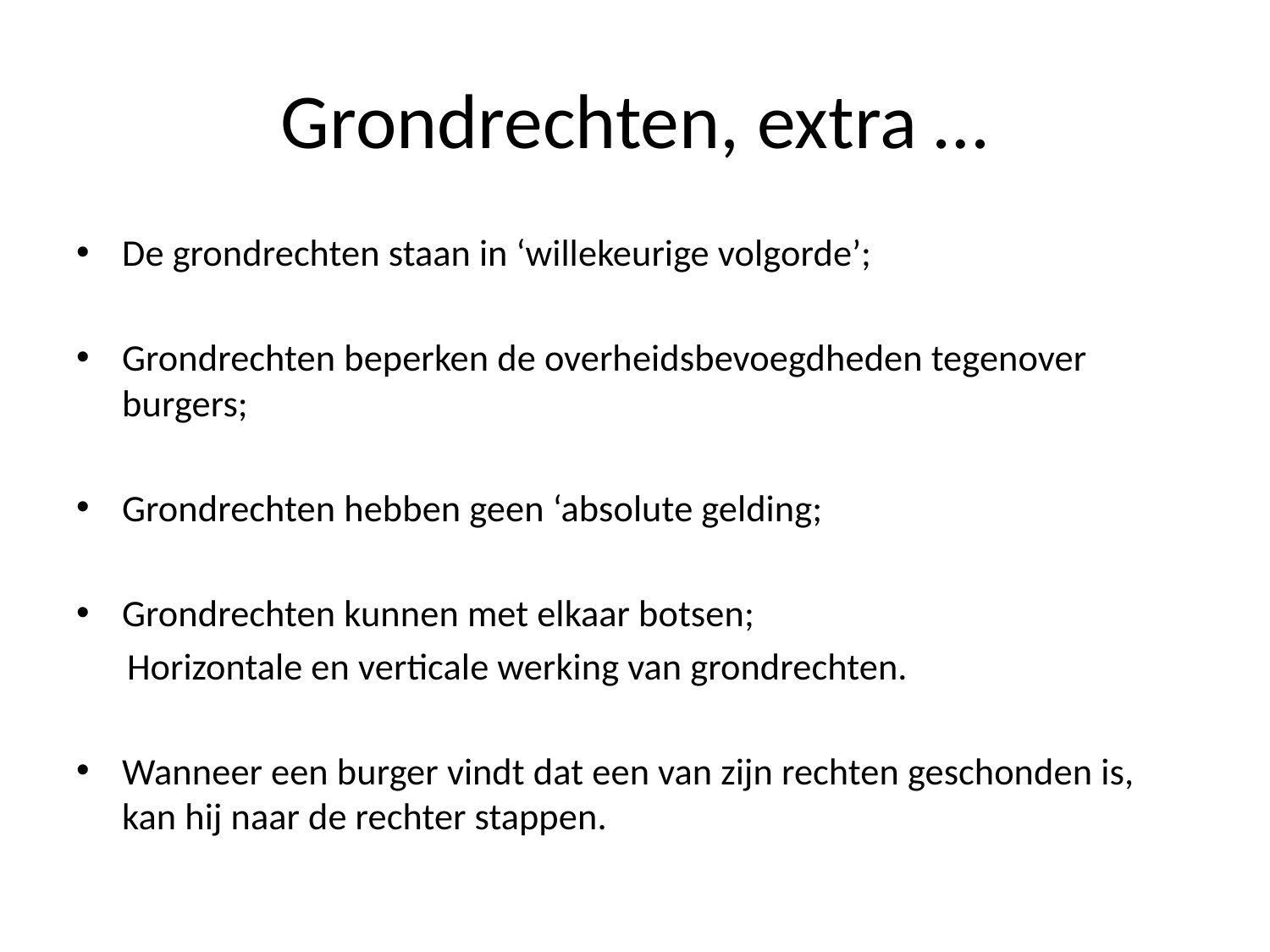

# Grondrechten, extra …
De grondrechten staan in ‘willekeurige volgorde’;

Grondrechten beperken de overheidsbevoegdheden tegenover burgers;

Grondrechten hebben geen ‘absolute gelding;

Grondrechten kunnen met elkaar botsen;
      Horizontale en verticale werking van grondrechten.

Wanneer een burger vindt dat een van zijn rechten geschonden is, kan hij naar de rechter stappen.